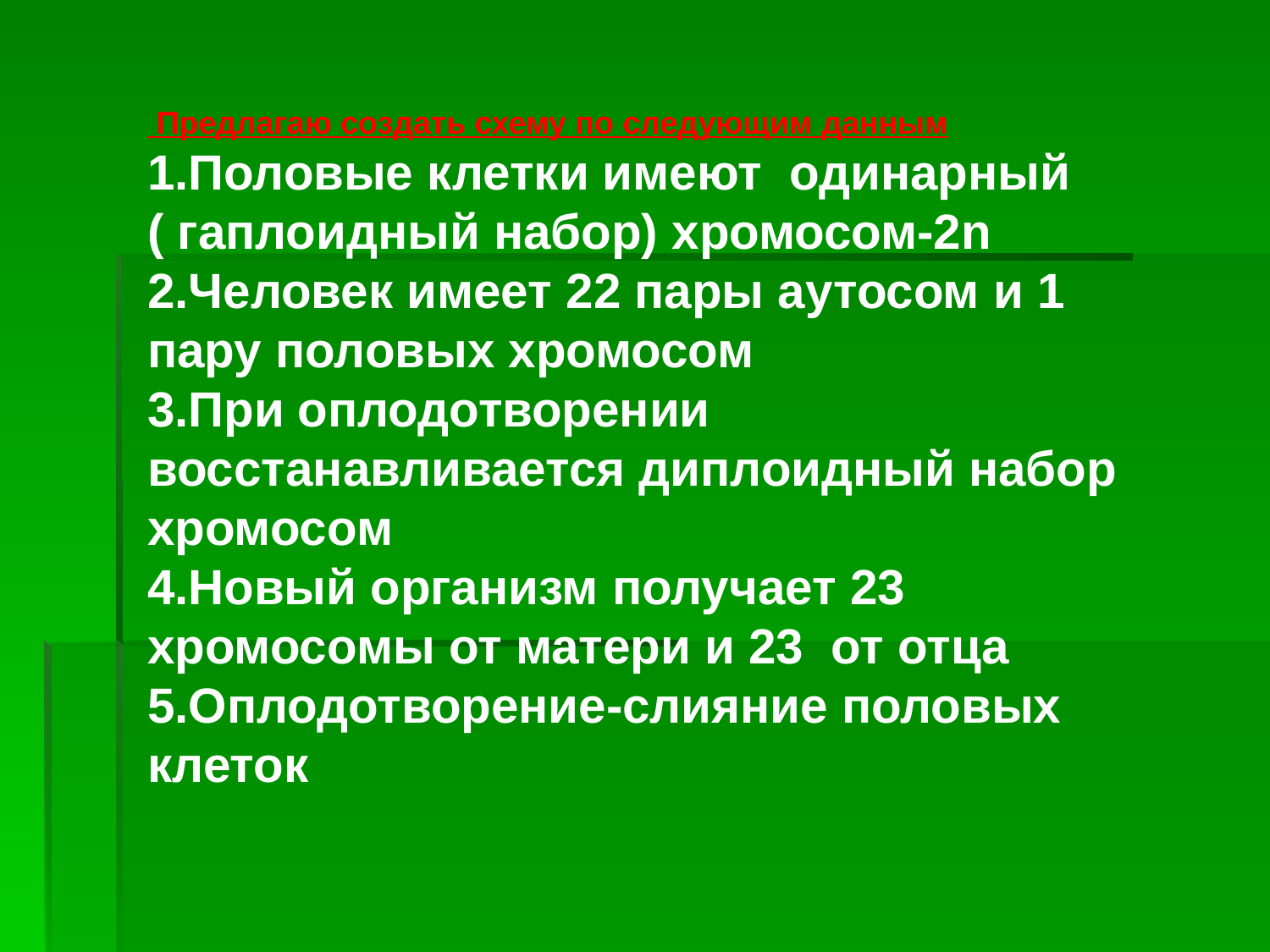

Предлагаю создать схему по следующим данным
1.Половые клетки имеют  одинарный
( гаплоидный набор) хромосом-2n
2.Человек имеет 22 пары аутосом и 1 пару половых хромосом
3.При оплодотворении восстанавливается диплоидный набор хромосом
4.Новый организм получает 23 хромосомы от матери и 23  от отца
5.Оплодотворение-слияние половых клеток